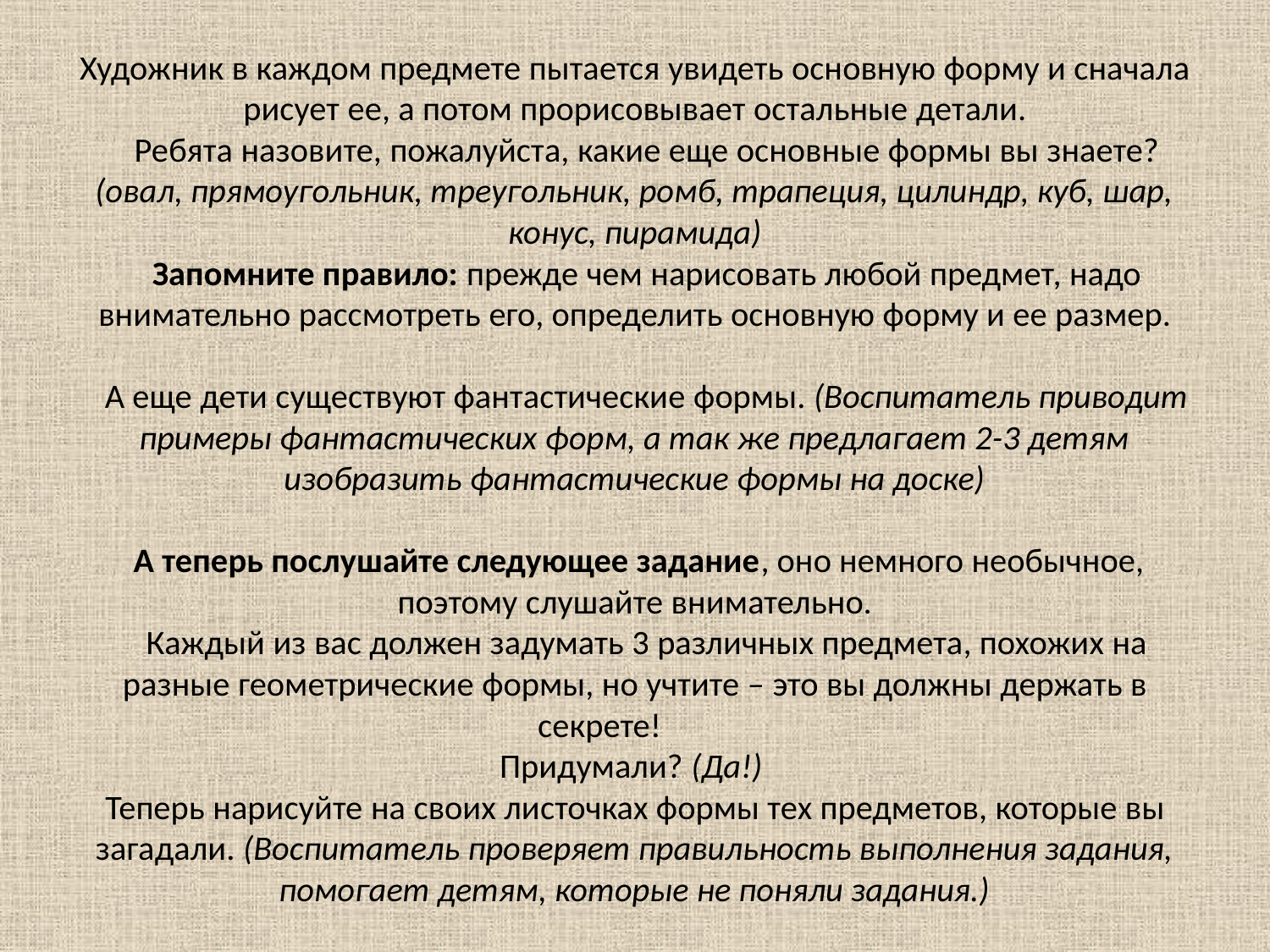

# Художник в каждом предмете пытается увидеть основную форму и сначала рисует ее, а потом прорисовывает остальные детали. Ребята назовите, пожалуйста, какие еще основные формы вы знаете? (овал, прямоугольник, треугольник, ромб, трапеция, цилиндр, куб, шар, конус, пирамида) Запомните правило: прежде чем нарисовать любой предмет, надо внимательно рассмотреть его, определить основную форму и ее размер. А еще дети существуют фантастические формы. (Воспитатель приводит примеры фантастических форм, а так же предлагает 2-3 детям изобразить фантастические формы на доске) А теперь послушайте следующее задание, оно немного необычное, поэтому слушайте внимательно. Каждый из вас должен задумать 3 различных предмета, похожих на разные геометрические формы, но учтите – это вы должны держать в секрете! Придумали? (Да!) Теперь нарисуйте на своих листочках формы тех предметов, которые вы загадали. (Воспитатель проверяет правильность выполнения задания, помогает детям, которые не поняли задания.)